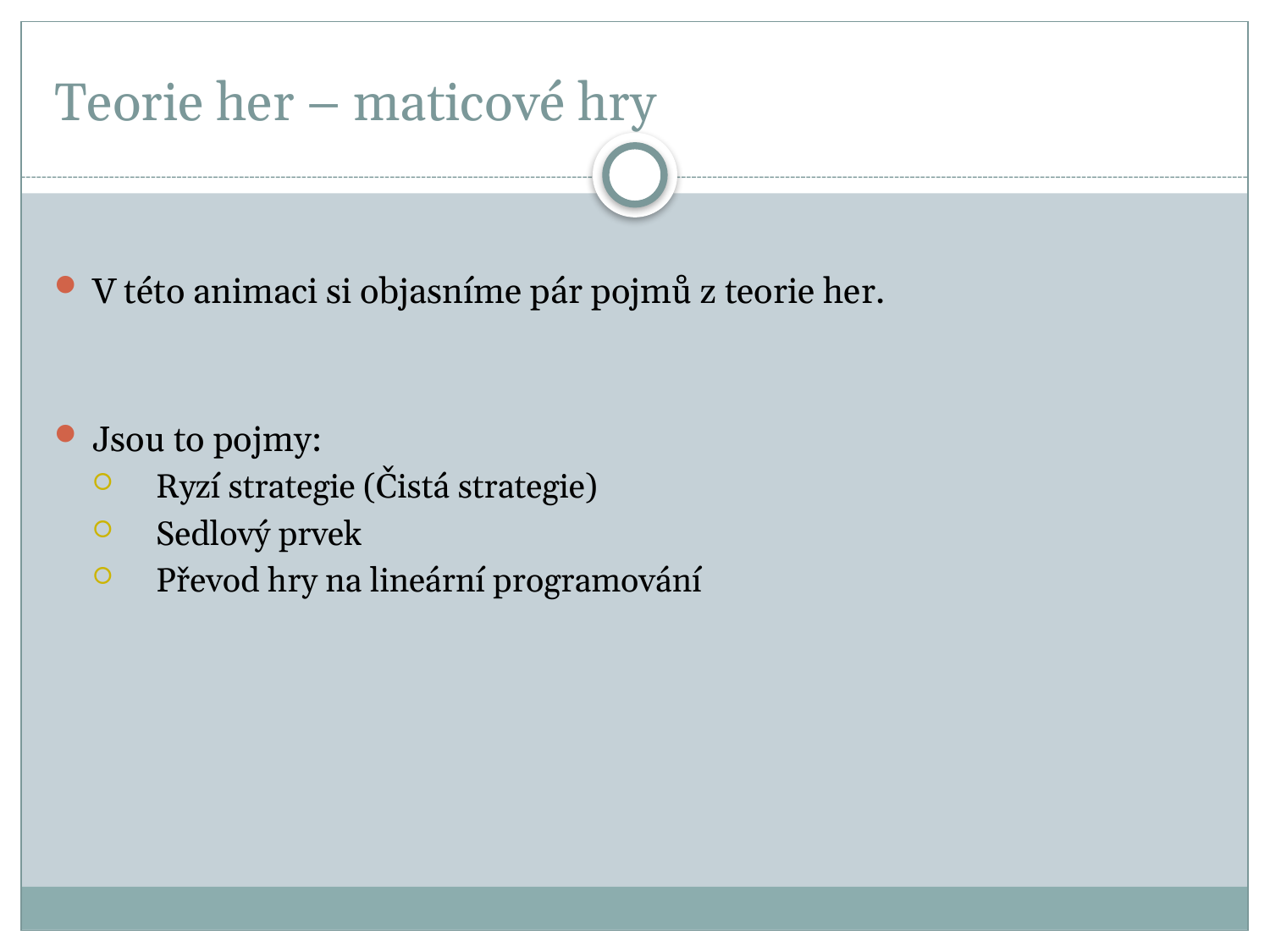

# Teorie her – maticové hry

V této animaci si objasníme pár pojmů z teorie her.

Jsou to pojmy:
Ryzí strategie (Čistá strategie)
Sedlový prvek
Převod hry na lineární programování